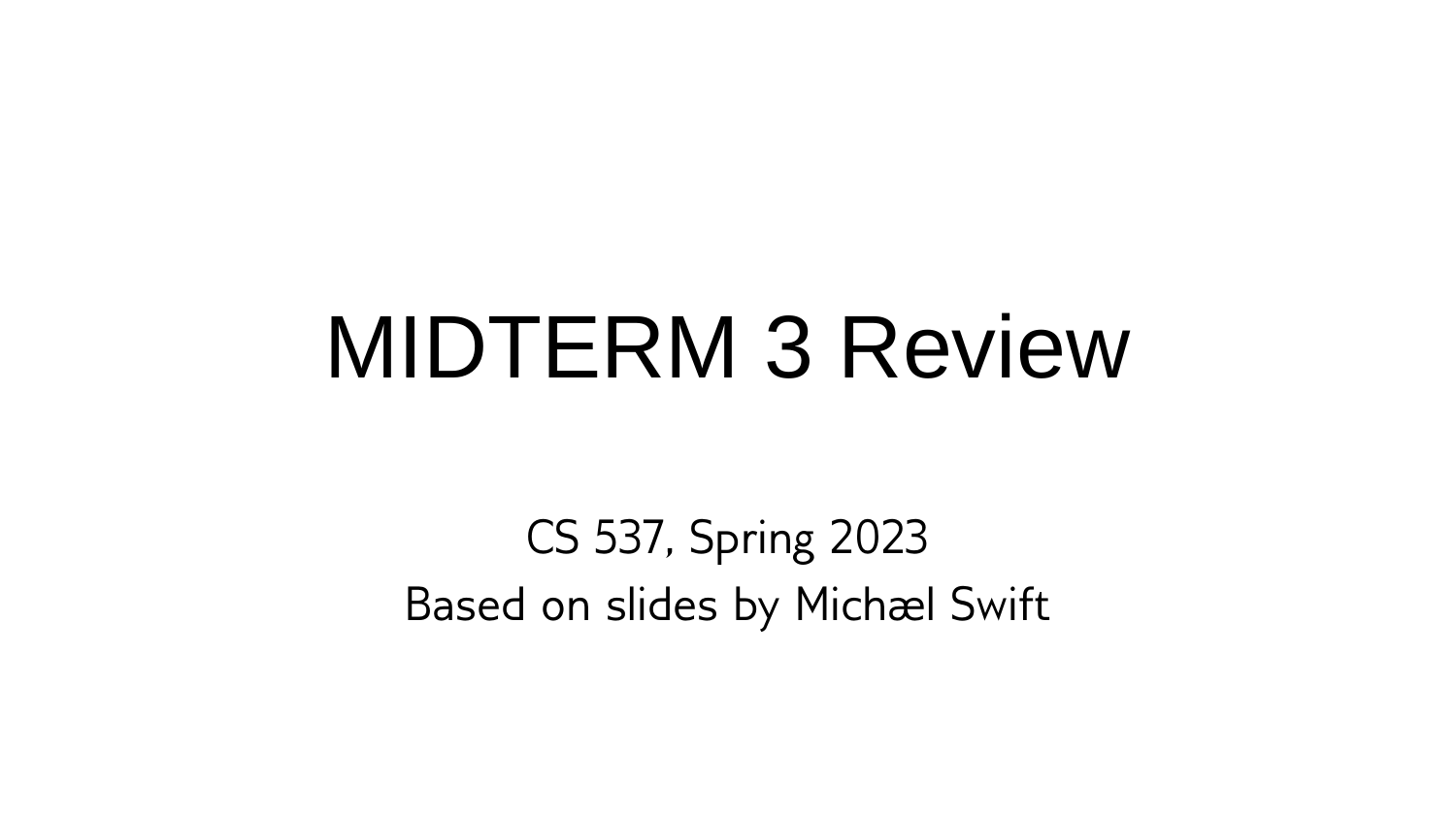

# MIDTERM 3 Review
CS 537, Spring 2023
Based on slides by Michael Swift